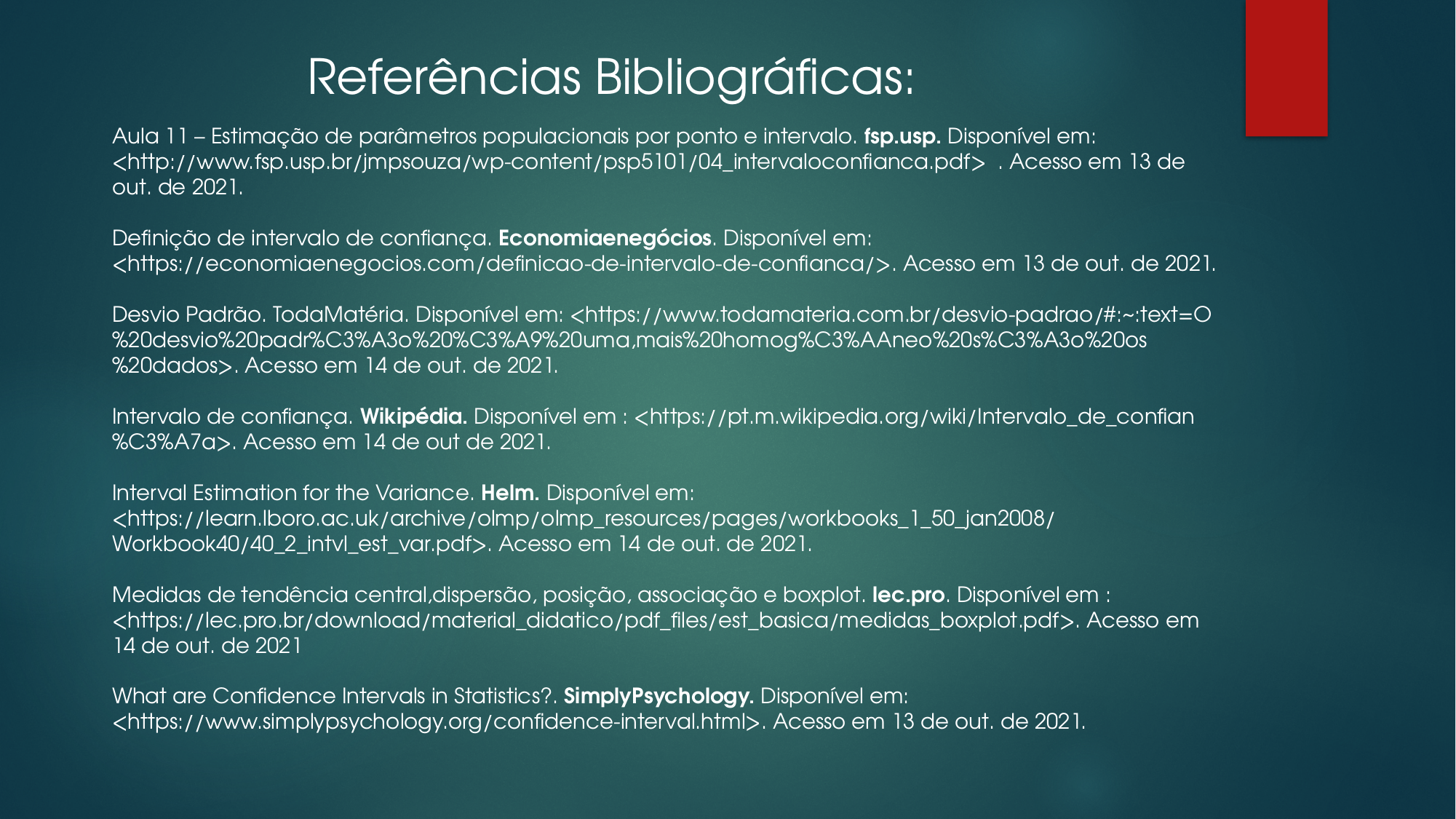

Referências Bibliográficas:
Aula 11 – Estimação de parâmetros populacionais por ponto e intervalo. fsp.usp. Disponível em: <http://www.fsp.usp.br/jmpsouza/wp-content/psp5101/04_intervaloconfianca.pdf>  . Acesso em 13 de out. de 2021.

Definição de intervalo de confiança. Economiaenegócios. Disponível em: <https://economiaenegocios.com/definicao-de-intervalo-de-confianca/>. Acesso em 13 de out. de 2021.

Desvio Padrão. TodaMatéria. Disponível em: <https://www.todamateria.com.br/desvio-padrao/#:~:text=O%20desvio%20padr%C3%A3o%20%C3%A9%20uma,mais%20homog%C3%AAneo%20s%C3%A3o%20os%20dados>. Acesso em 14 de out. de 2021.

Intervalo de confiança. Wikipédia. Disponível em : <https://pt.m.wikipedia.org/wiki/Intervalo_de_confian%C3%A7a>. Acesso em 14 de out de 2021.

Interval Estimation for the Variance. Helm. Disponível em: <https://learn.lboro.ac.uk/archive/olmp/olmp_resources/pages/workbooks_1_50_jan2008/Workbook40/40_2_intvl_est_var.pdf>. Acesso em 14 de out. de 2021.

Medidas de tendência central,dispersão, posição, associação e boxplot. lec.pro. Disponível em : <https://lec.pro.br/download/material_didatico/pdf_files/est_basica/medidas_boxplot.pdf>. Acesso em 14 de out. de 2021

What are Confidence Intervals in Statistics?. SimplyPsychology. Disponível em:
<https://www.simplypsychology.org/confidence-interval.html>. Acesso em 13 de out. de 2021.